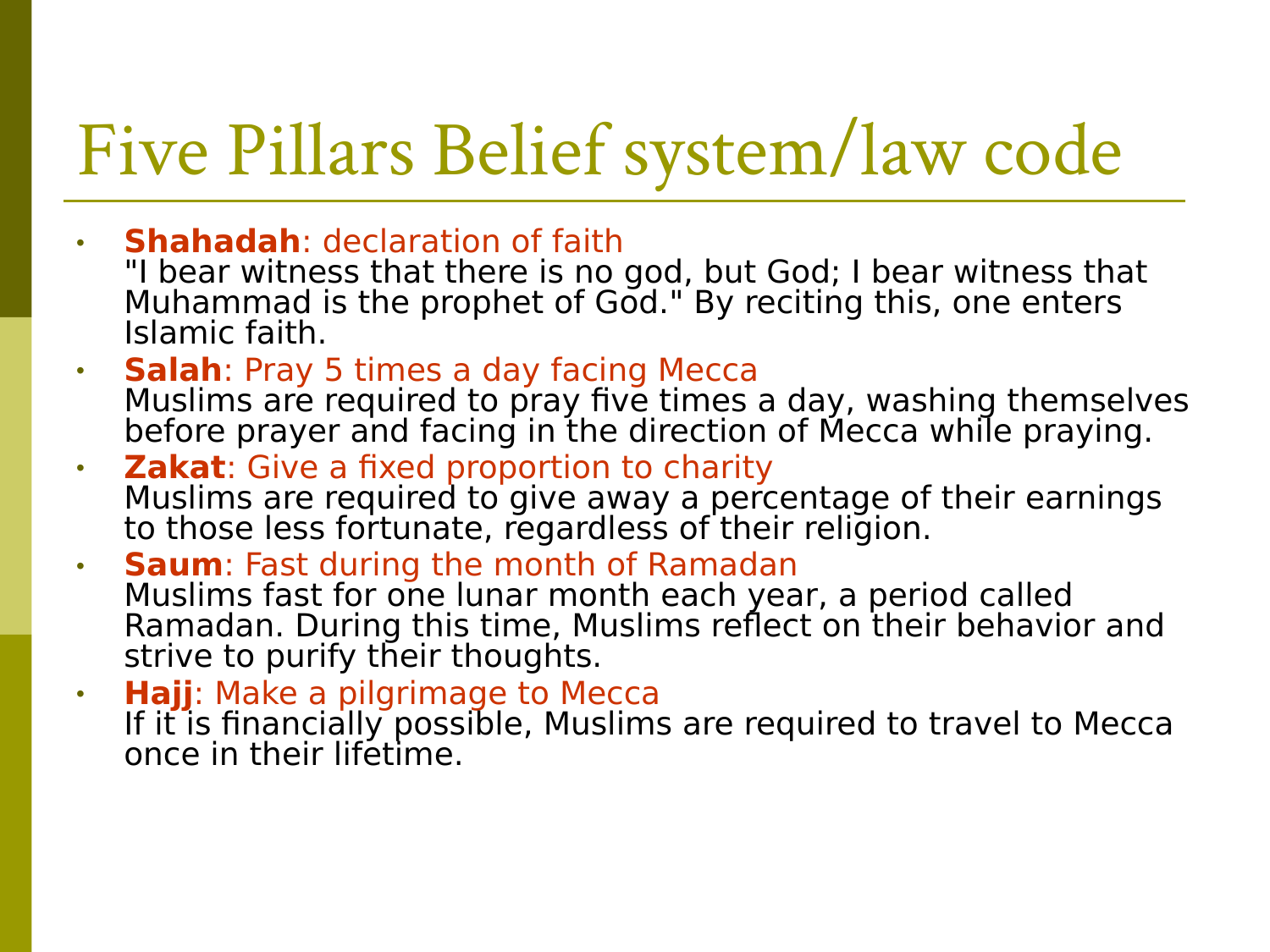

# Five Pillars Belief system/law code
Shahadah: declaration of faith
"I bear witness that there is no god, but God; I bear witness that Muhammad is the prophet of God." By reciting this, one enters Islamic faith.
Salah: Pray 5 times a day facing Mecca
Muslims are required to pray five times a day, washing themselves before prayer and facing in the direction of Mecca while praying.
Zakat: Give a fixed proportion to charity
Muslims are required to give away a percentage of their earnings to those less fortunate, regardless of their religion.
Saum: Fast during the month of Ramadan
Muslims fast for one lunar month each year, a period called Ramadan. During this time, Muslims reflect on their behavior and strive to purify their thoughts.
Hajj: Make a pilgrimage to Mecca
If it is financially possible, Muslims are required to travel to Mecca once in their lifetime.